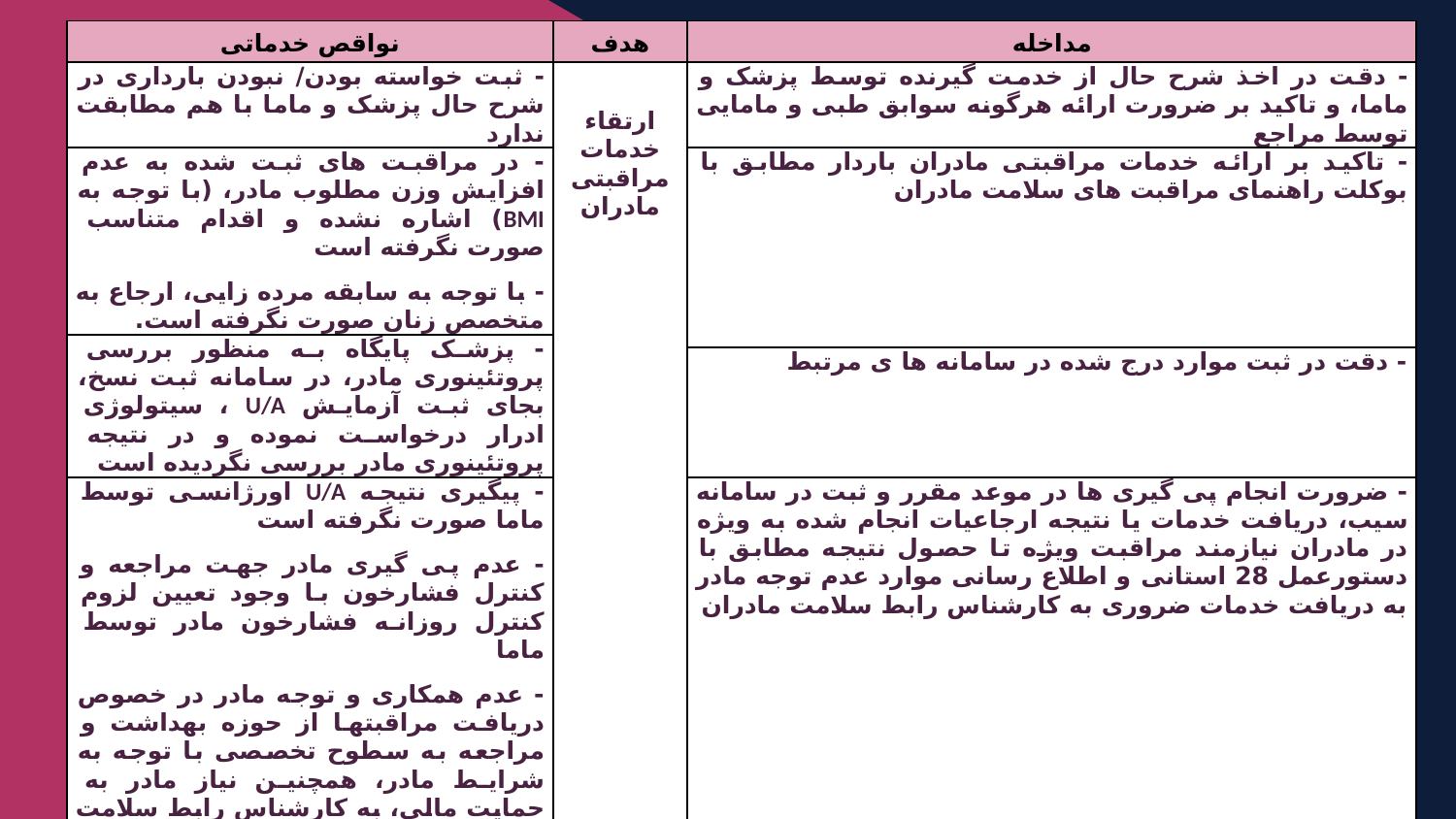

| نواقص خدماتی | هدف | مداخله |
| --- | --- | --- |
| - ثبت خواسته بودن/ نبودن بارداری در شرح حال پزشک و ماما با هم مطابقت ندارد | ارتقاء خدمات مراقبتی مادران | - دقت در اخذ شرح حال از خدمت گیرنده توسط پزشک و ماما، و تاکید بر ضرورت ارائه هرگونه سوابق طبی و مامایی توسط مراجع |
| - در مراقبت های ثبت شده به عدم افزایش وزن مطلوب مادر، (با توجه به BMI) اشاره نشده و اقدام متناسب صورت نگرفته است - با توجه به سابقه مرده زایی، ارجاع به متخصص زنان صورت نگرفته است. |  | - تاکید بر ارائه خدمات مراقبتی مادران باردار مطابق با بوکلت راهنمای مراقبت های سلامت مادران |
| - پزشک پایگاه به منظور بررسی پروتئینوری مادر، در سامانه ثبت نسخ، بجای ثبت آزمایش U/A ، سیتولوژی ادرار درخواست نموده و در نتیجه پروتئینوری مادر بررسی نگردیده است |  |  |
| - پزشک پایگاه به منظور بررسی پروتئینوری مادر، در سامانه ثبت نسخ، بجای ثبت آزمایش U/A ، سیتولوژی ادرار درخواست نموده و در نتیجه پروتئینوری مادر بررسی نگردیده است |  | - دقت در ثبت موارد درج شده در سامانه ها ی مرتبط |
| - پیگیری نتیجه U/A اورژانسی توسط ماما صورت نگرفته است - عدم پی گیری مادر جهت مراجعه و کنترل فشارخون با وجود تعیین لزوم کنترل روزانه فشارخون مادر توسط ماما - عدم همکاری و توجه مادر در خصوص دریافت مراقبتها از حوزه بهداشت و مراجعه به سطوح تخصصی با توجه به شرایط مادر، همچنین نیاز مادر به حمایت مالی، به کارشناس رابط سلامت مادران حوزه بهداشت اعلام نشده است. |  | - ضرورت انجام پی گیری ها در موعد مقرر و ثبت در سامانه سیب، دریافت خدمات یا نتیجه ارجاعیات انجام شده به ویژه در مادران نیازمند مراقبت ویژه تا حصول نتیجه مطابق با دستورعمل 28 استانی و اطلاع رسانی موارد عدم توجه مادر به دریافت خدمات ضروری به کارشناس رابط سلامت مادران |
| - ماما جهت ثبت توضیحات در هر بار مراجعه مادر، و یا سایر موارد از جمله پی گیری ها از خدمت ویزیت استفاده نموده است |  | - ضرورت ثبت خدمت ویزیت در موارد نیاز به ارجاع به سطوح تخصصی و یا درخواست اقدامات پاراکلینیکی - تاکید بر ثبت هر خدمت در محل مناسب در سامانه سیب |